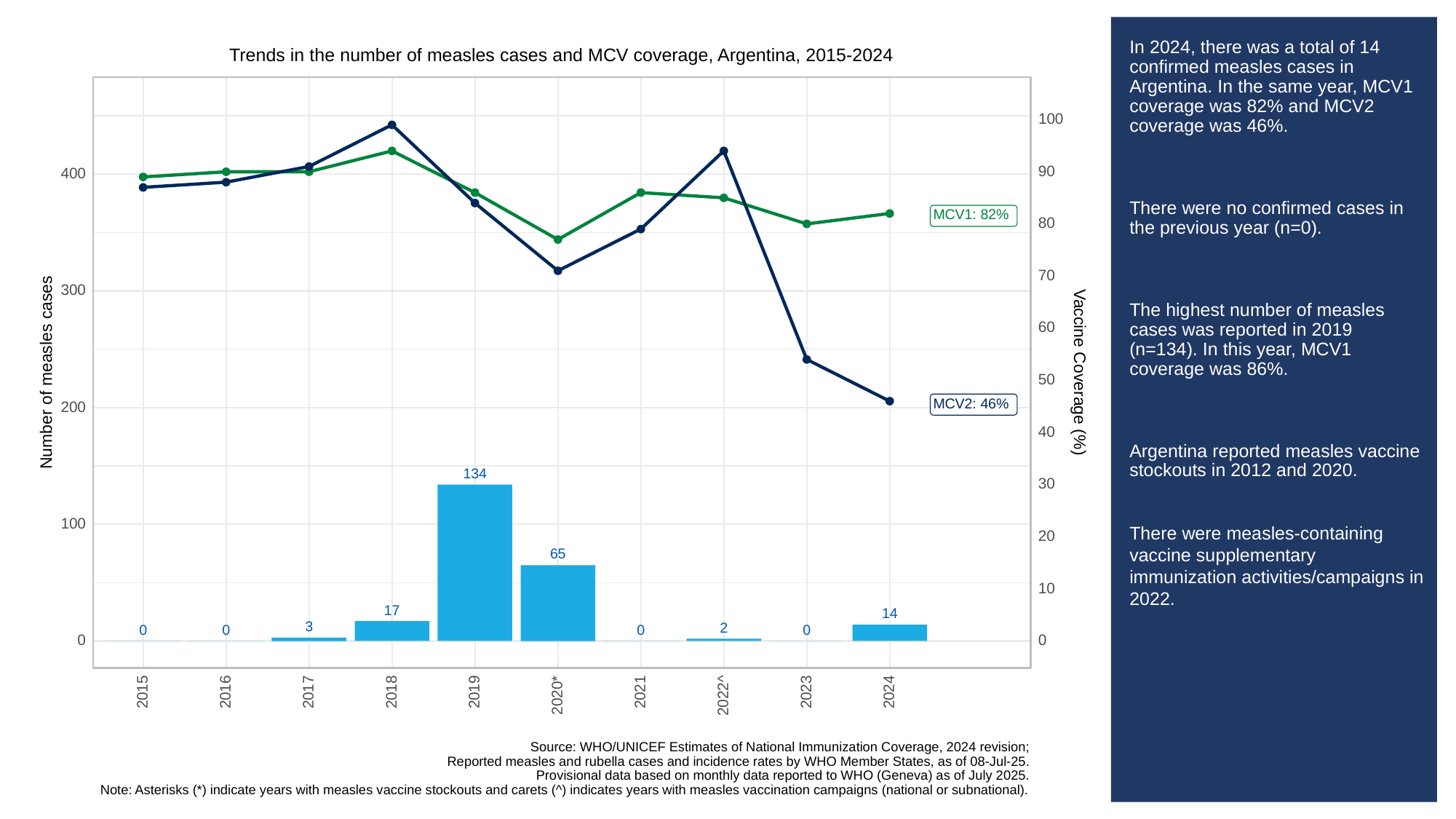

# In 2024, there was a total of 14 confirmed measles cases in Argentina. In the same year, MCV1 coverage was 82% and MCV2 coverage was 46%.

There were no confirmed cases in the previous year (n=0).

The highest number of measles cases was reported in 2019 (n=134). In this year, MCV1 coverage was 86%.

Argentina reported measles vaccine stockouts in 2012 and 2020.

There were measles-containing vaccine supplementary immunization activities/campaigns in 2022.

Trends in the number of measles cases and MCV coverage, Argentina, 2015-2024

100

90

400

MCV1: 82%

80

70
300

60

Vaccine Coverage (%)
Number of measles cases
50

MCV2: 46%

200

40

134
30

100

20
65

10
17
14

3
2

0
0
0
0
0
0

2023
2015
2016
2017
2018
2019
2021
2024
2020*
2022^
Source: WHO/UNICEF Estimates of National Immunization Coverage, 2024 revision;
Reported measles and rubella cases and incidence rates by WHO Member States, as of 08-Jul-25.
Provisional data based on monthly data reported to WHO (Geneva) as of July 2025.
Note: Asterisks (*) indicate years with measles vaccine stockouts and carets (^) indicates years with measles vaccination campaigns (national or subnational).